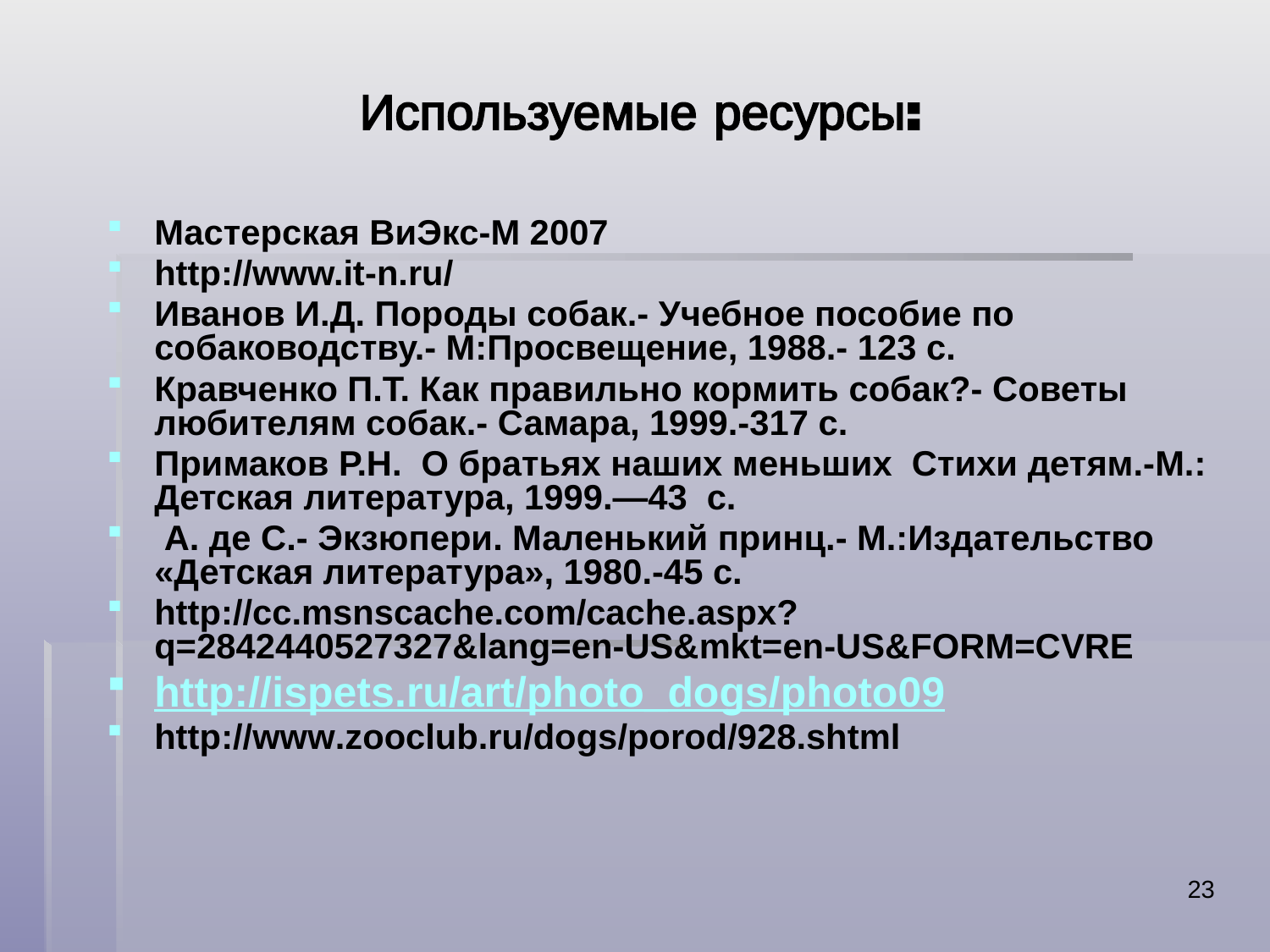

# Используемые ресурсы:
Мастерская ВиЭкс-М 2007
http://www.it-n.ru/
Иванов И.Д. Породы собак.- Учебное пособие по собаководству.- М:Просвещение, 1988.- 123 с.
Кравченко П.Т. Как правильно кормить собак?- Советы любителям собак.- Самара, 1999.-317 с.
Примаков Р.Н.  О братьях наших меньших  Стихи детям.-М.: Детская литература, 1999.—43  с.
 А. де С.- Экзюпери. Маленький принц.- М.:Издательство «Детская литература», 1980.-45 с.
http://cc.msnscache.com/cache.aspx?q=2842440527327&lang=en-US&mkt=en-US&FORM=CVRE
http://ispets.ru/art/photo_dogs/photo09
http://www.zooclub.ru/dogs/porod/928.shtml
23